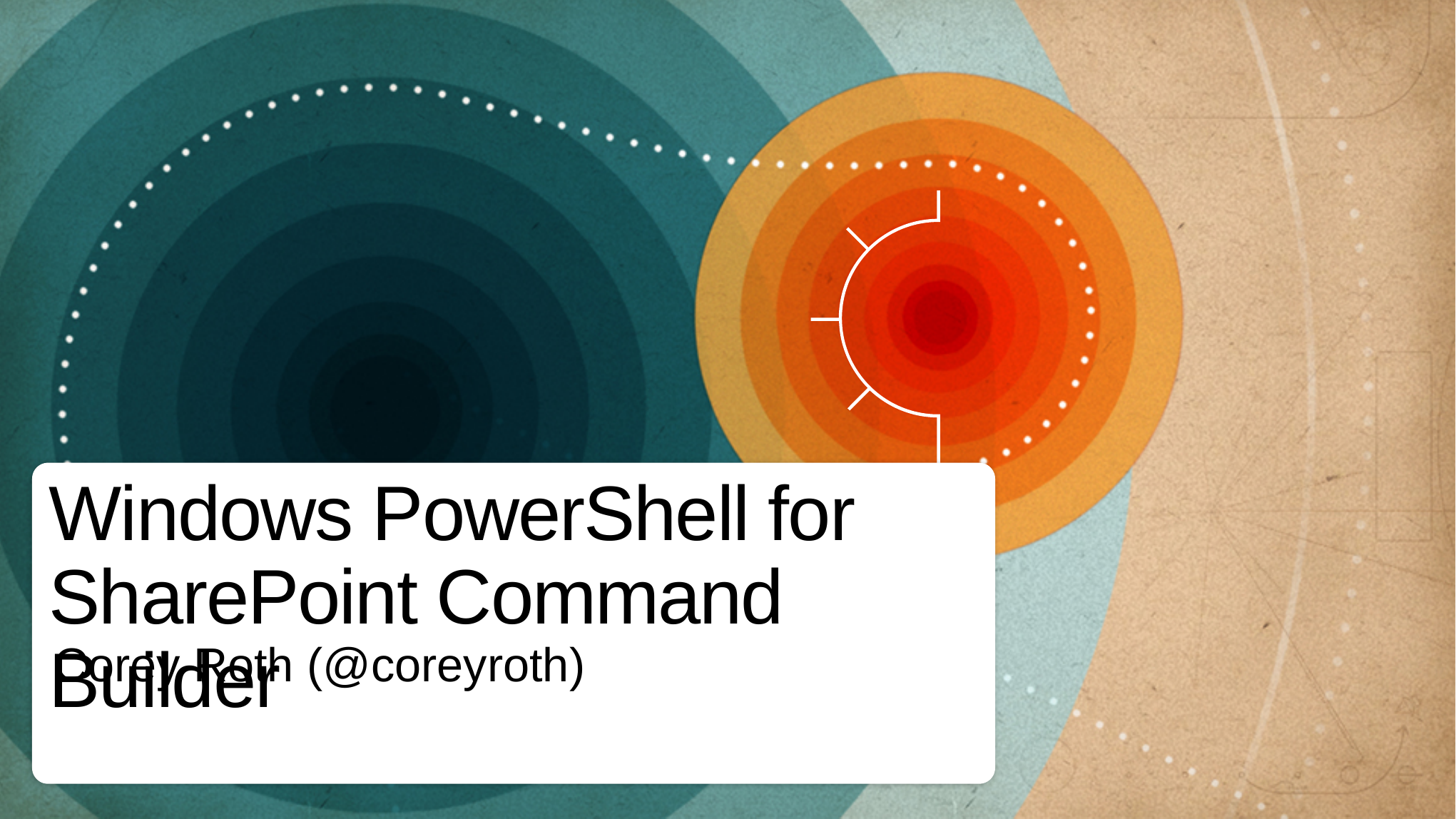

# Windows PowerShell for SharePoint Command Builder
Corey Roth (@coreyroth)